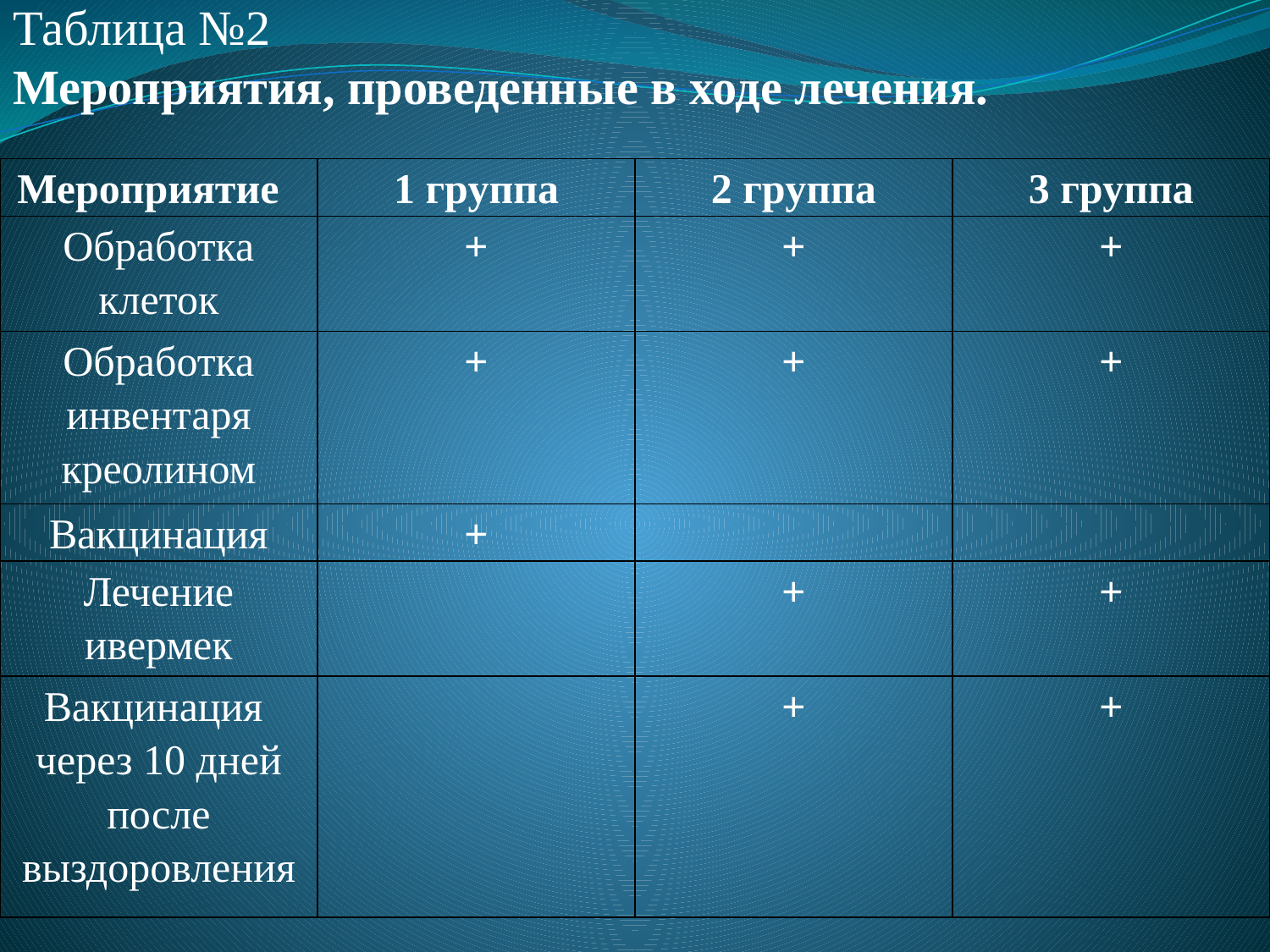

Таблица №2
Мероприятия, проведенные в ходе лечения.

| Мероприятие | 1 группа | 2 группа | 3 группа |
| --- | --- | --- | --- |
| Обработка клеток | + | + | + |
| Обработка инвентаря креолином | + | + | + |
| Вакцинация | + |  |  |
| Лечение ивермек |  | + | + |
| Вакцинация через 10 дней после выздоровления |  | + | + |